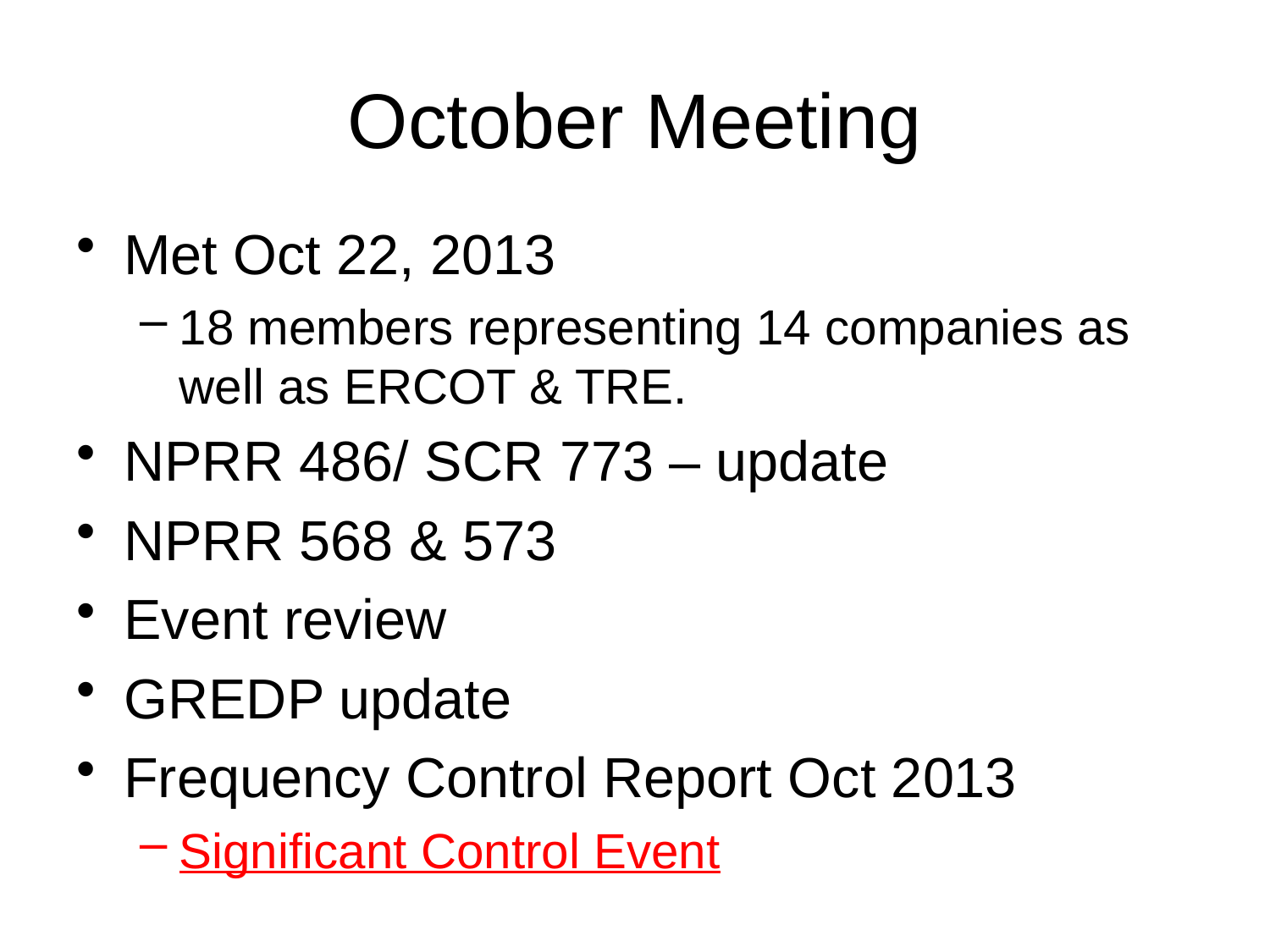

# October Meeting
Met Oct 22, 2013
18 members representing 14 companies as well as ERCOT & TRE.
NPRR 486/ SCR 773 – update
NPRR 568 & 573
Event review
GREDP update
Frequency Control Report Oct 2013
Significant Control Event